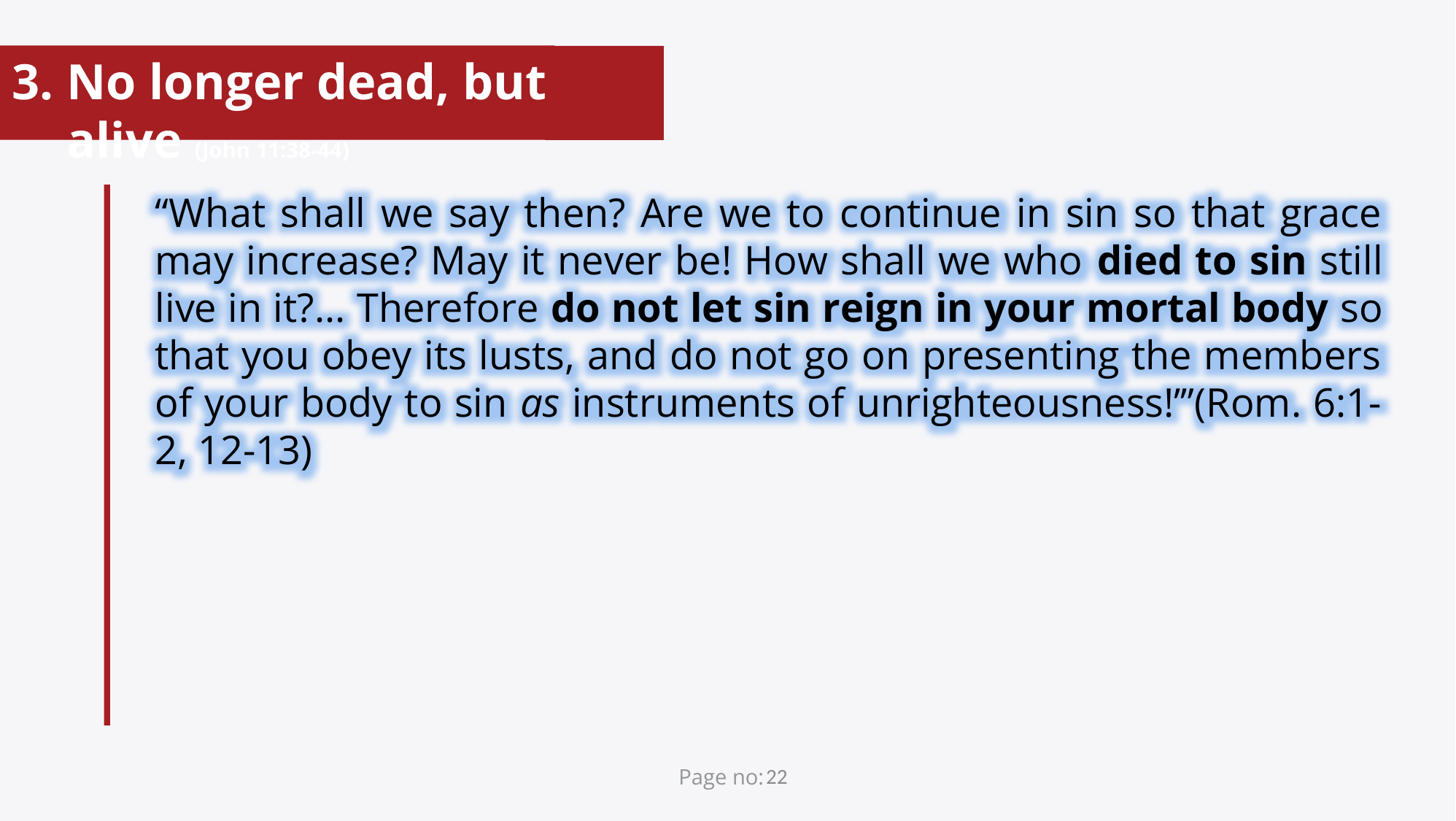

No longer dead, but alive (John 11:38-44)

“What shall we say then? Are we to continue in sin so that grace may increase? May it never be! How shall we who died to sin still live in it?... Therefore do not let sin reign in your mortal body so that you obey its lusts, and do not go on presenting the members of your body to sin as instruments of unrighteousness!’”(Rom. 6:1-2, 12-13)